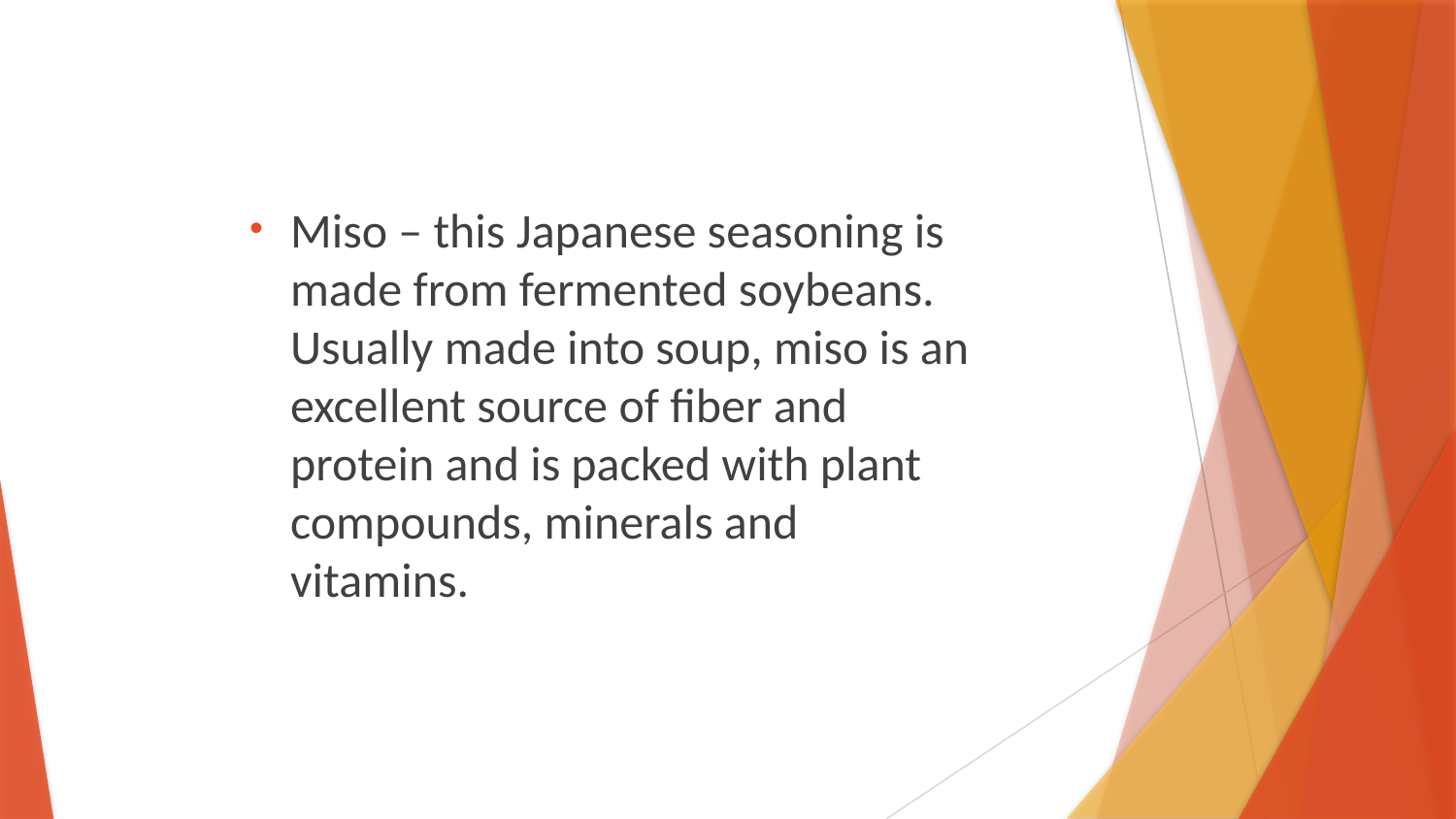

Miso – this Japanese seasoning is made from fermented soybeans. Usually made into soup, miso is an excellent source of fiber and protein and is packed with plant compounds, minerals and vitamins.